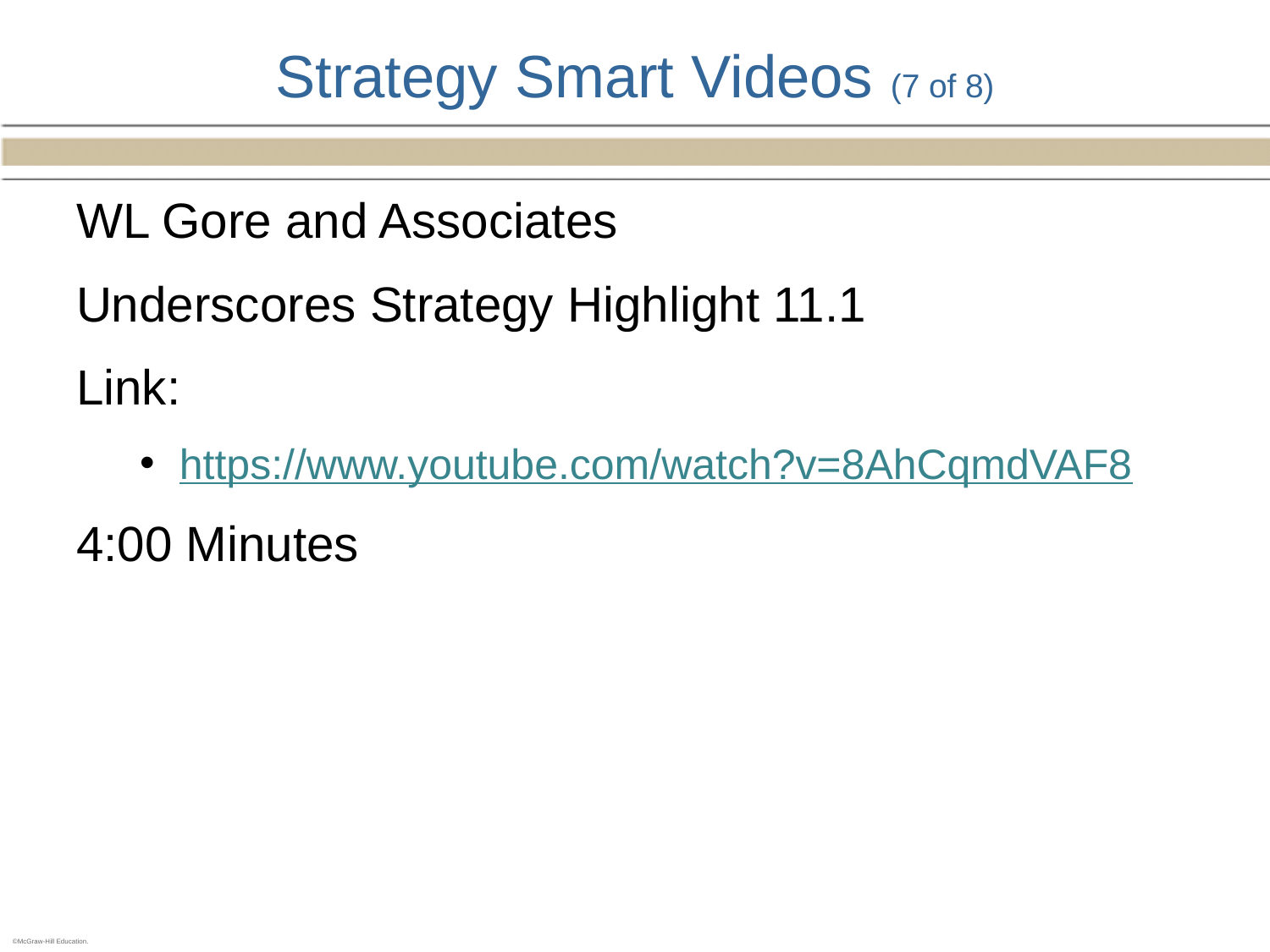

# Strategy Smart Videos (7 of 8)
WL Gore and Associates
Underscores Strategy Highlight 11.1
Link:
https://www.youtube.com/watch?v=8AhCqmdVAF8
4:00 Minutes